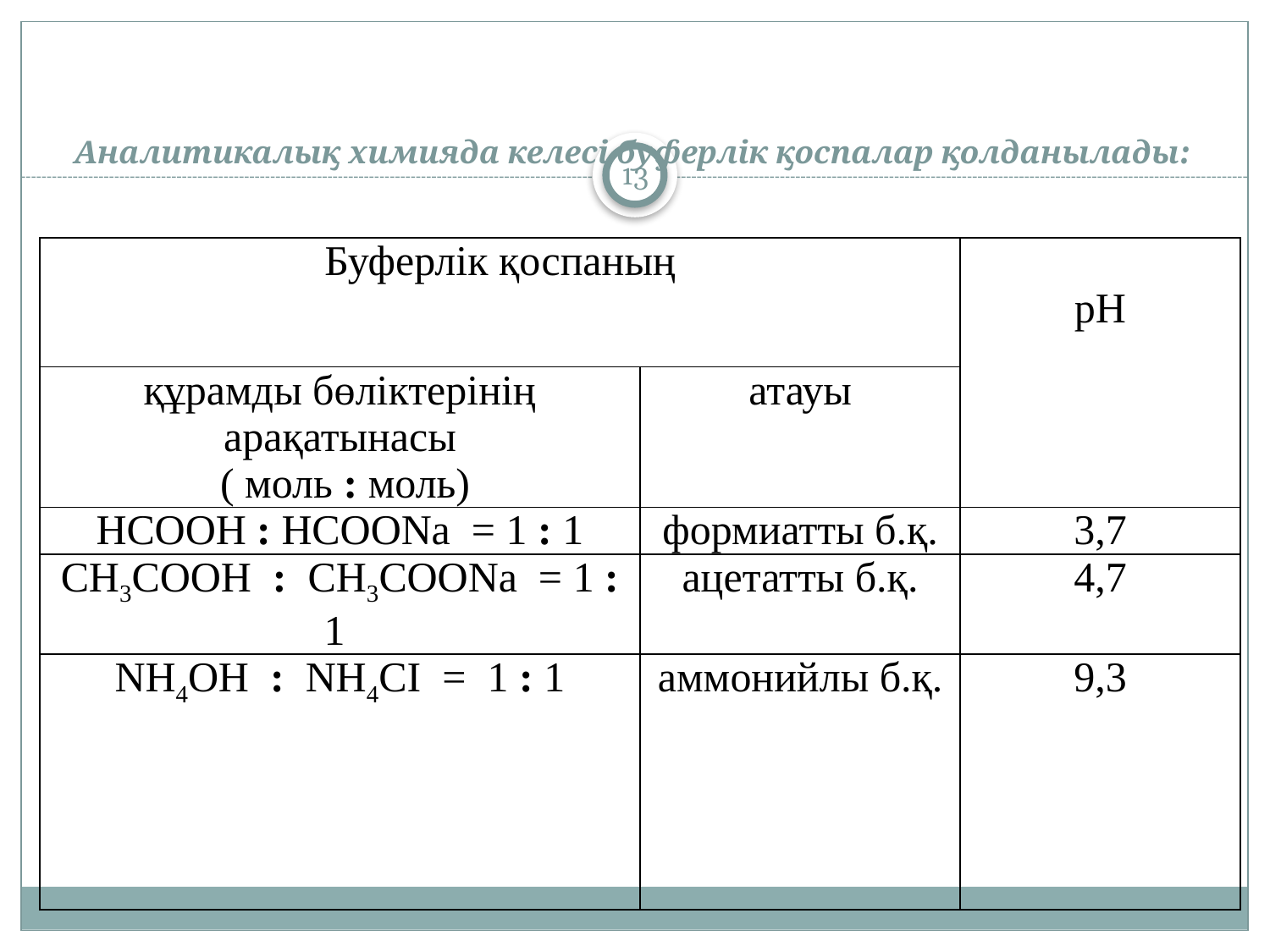

# Аналитикалық химияда келесі буферлік қоспалар қолданылады:
13
| Буферлік қоспаның |  | рН |
| --- | --- | --- |
| құрамды бөліктерінің арақатынасы ( моль : моль) | атауы |  |
| НСООН : НСООNа = 1 : 1 | формиатты б.қ. | 3,7 |
| СН3СООН : СН3СООNа = 1 : 1 | ацетатты б.қ. | 4,7 |
| NН4ОН : NН4СI = 1 : 1 | аммонийлы б.қ. | 9,3 |